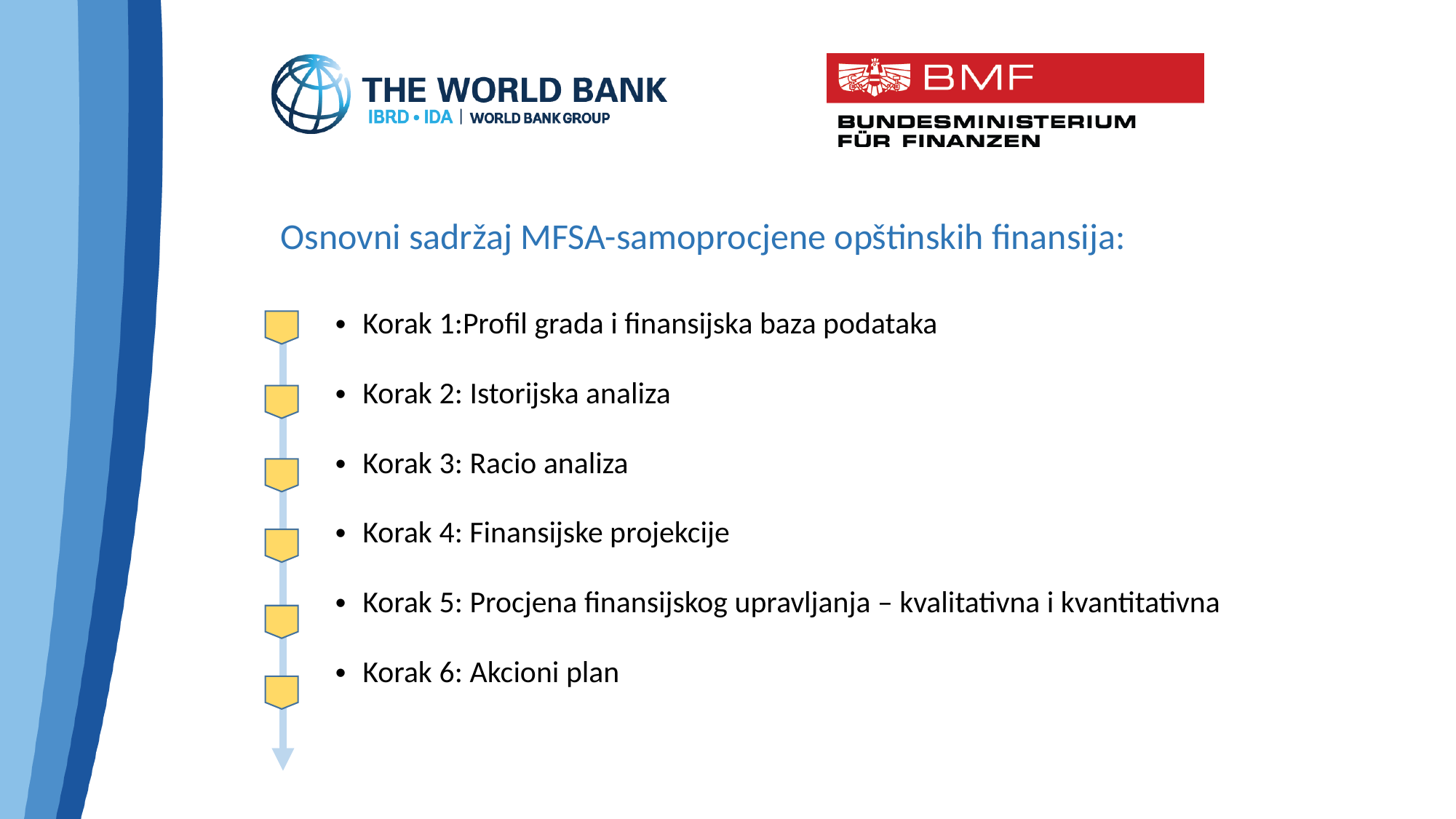

Osnovni sadržaj MFSA-samoprocjene opštinskih finansija:

Korak 1:Profil grada i finansijska baza podataka

Korak 2: Istorijska analiza

Korak 3: Racio analiza

Korak 4: Finansijske projekcije

Korak 5: Procjena finansijskog upravljanja – kvalitativna i kvantitativna

Korak 6: Akcioni plan